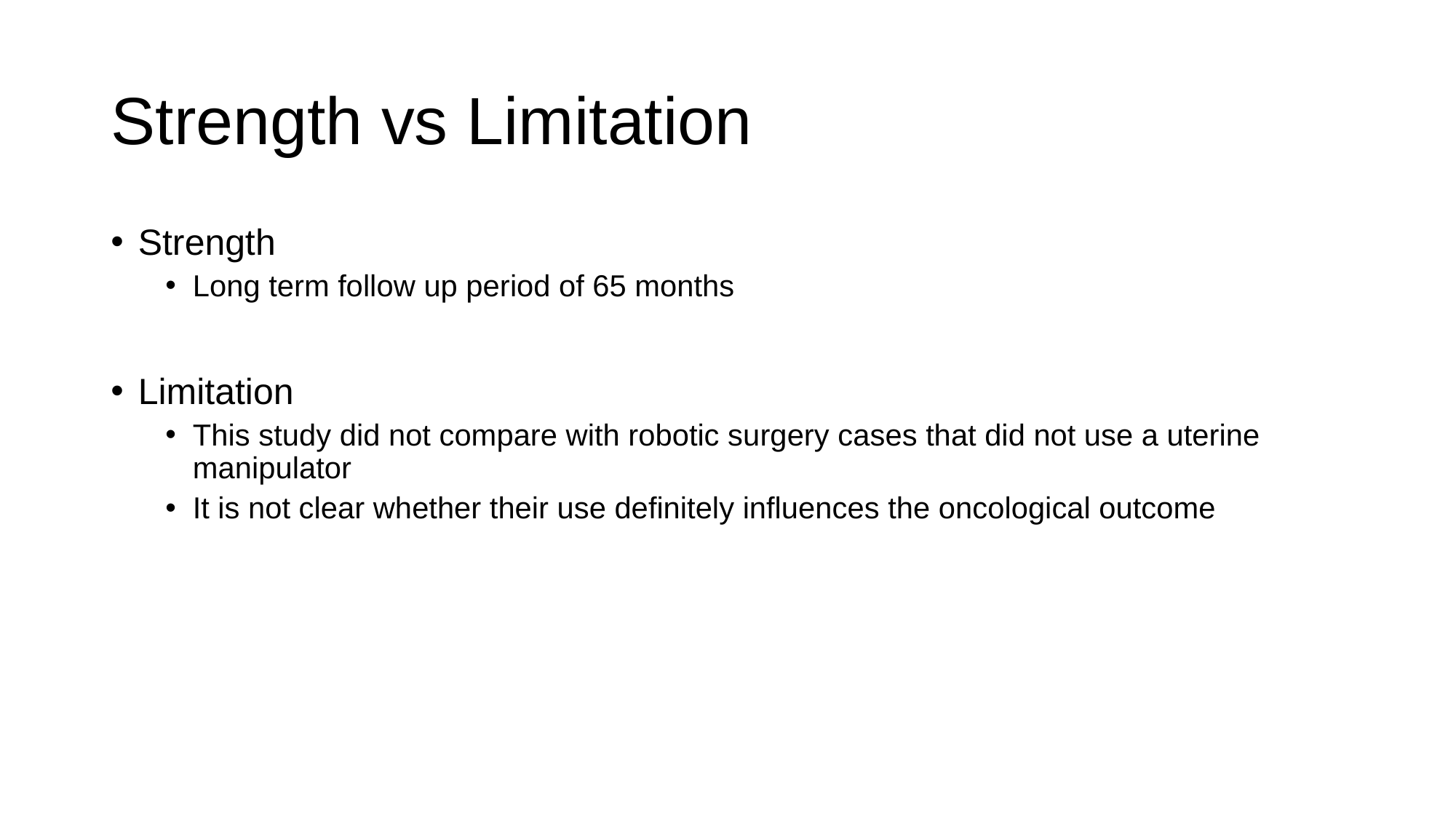

# Strength vs Limitation
Strength
Long term follow up period of 65 months

Limitation
This study did not compare with robotic surgery cases that did not use a uterine manipulator
It is not clear whether their use definitely influences the oncological outcome